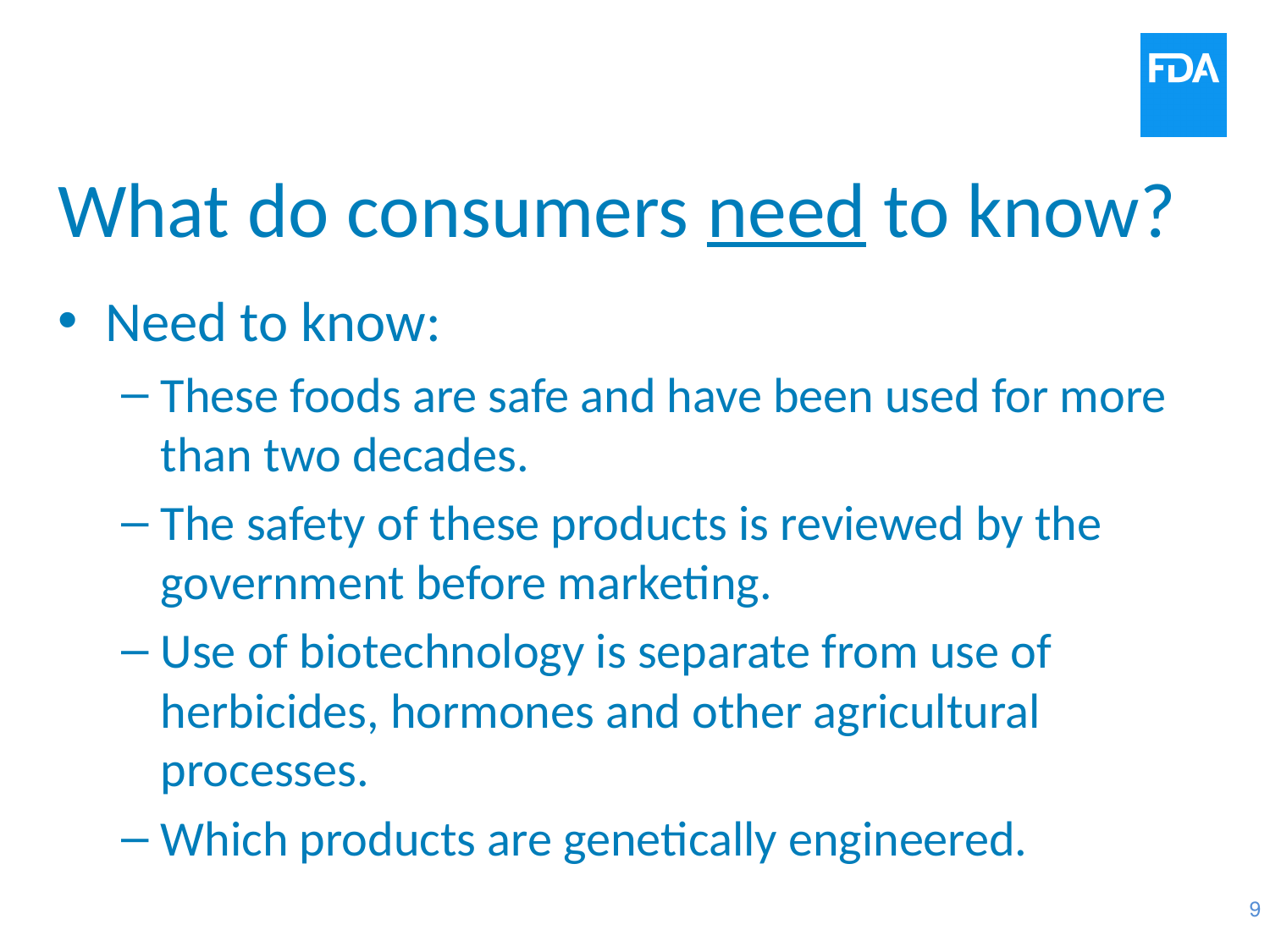

# What do consumers need to know?
Need to know:
These foods are safe and have been used for more than two decades.
The safety of these products is reviewed by the government before marketing.
Use of biotechnology is separate from use of herbicides, hormones and other agricultural processes.
Which products are genetically engineered.